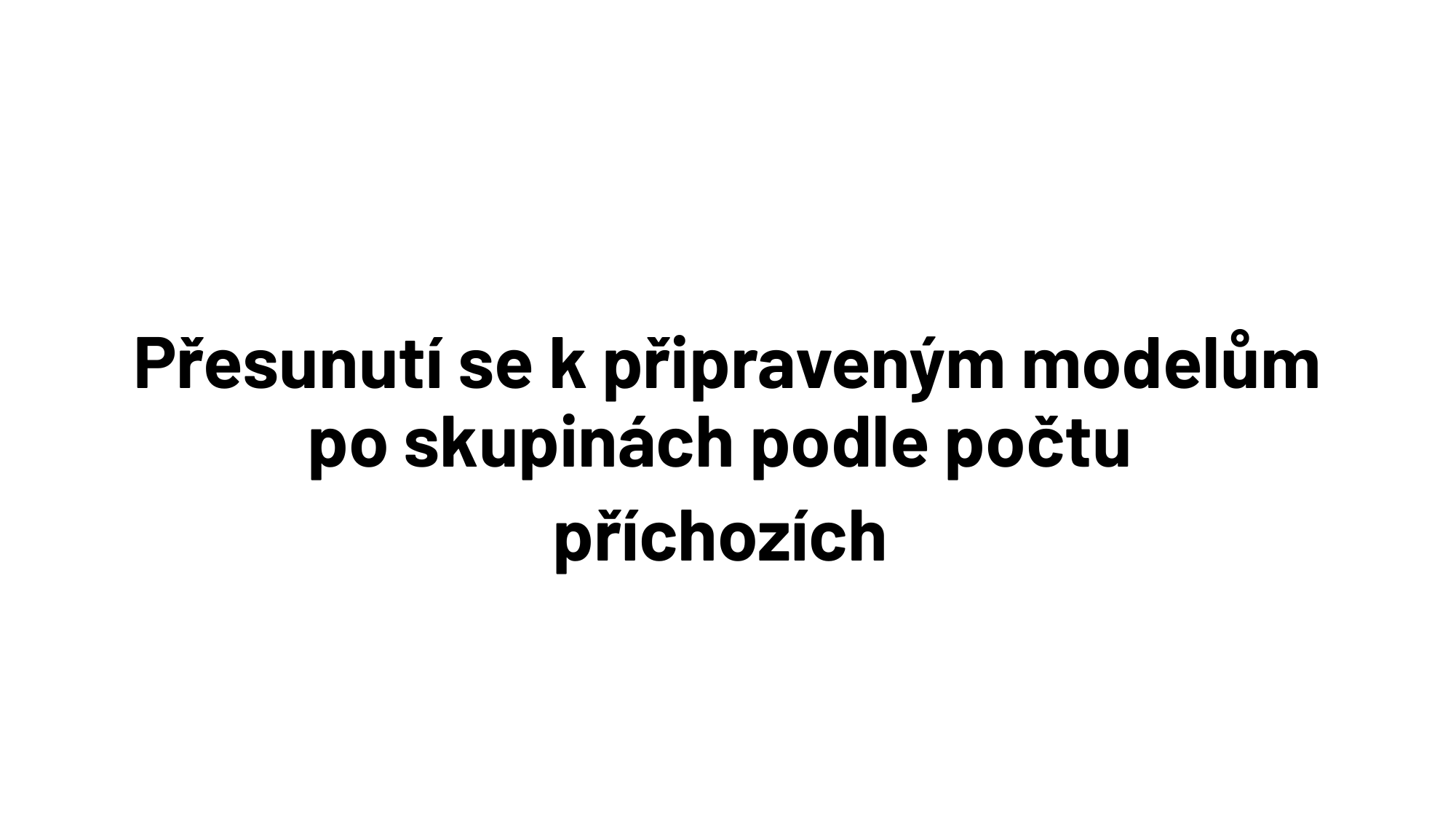

#

Přesunutí se k připraveným modelům po skupinách podle počtu
příchozích